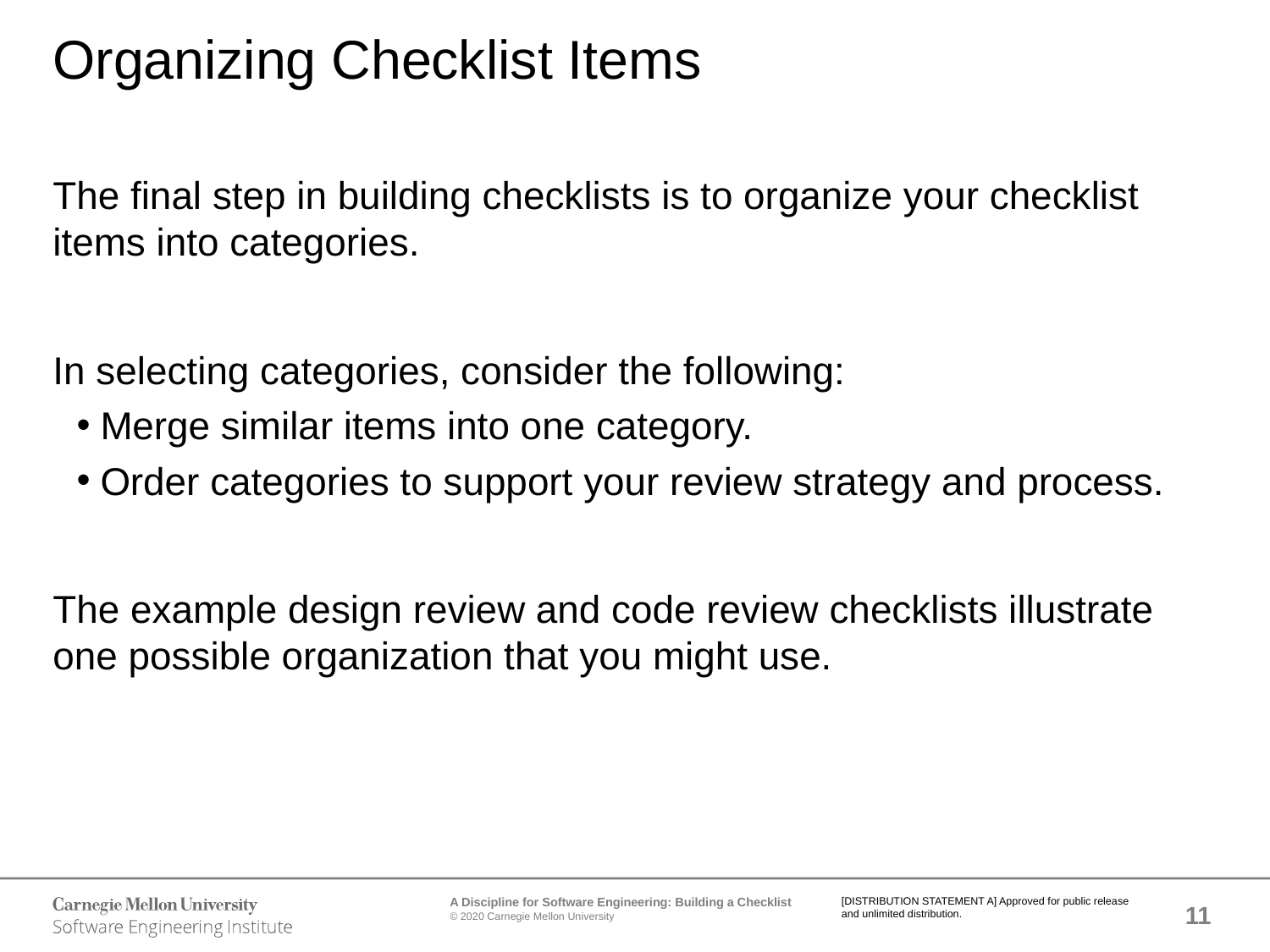

# Organizing Checklist Items
The final step in building checklists is to organize your checklist items into categories.

In selecting categories, consider the following:
Merge similar items into one category.
Order categories to support your review strategy and process.

The example design review and code review checklists illustrate one possible organization that you might use.